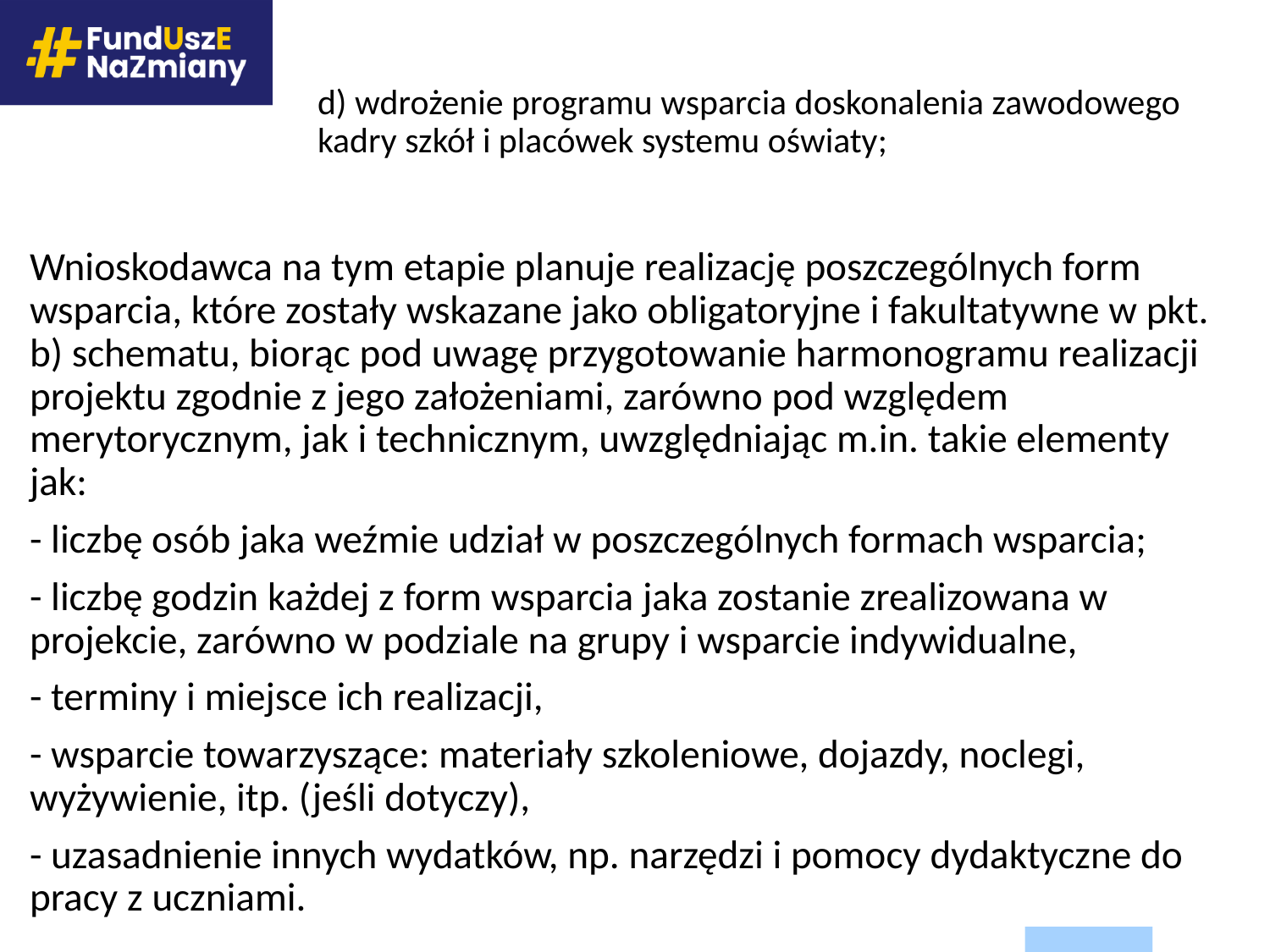

# d) wdrożenie programu wsparcia doskonalenia zawodowego kadry szkół i placówek systemu oświaty;
Wnioskodawca na tym etapie planuje realizację poszczególnych form wsparcia, które zostały wskazane jako obligatoryjne i fakultatywne w pkt. b) schematu, biorąc pod uwagę przygotowanie harmonogramu realizacji projektu zgodnie z jego założeniami, zarówno pod względem merytorycznym, jak i technicznym, uwzględniając m.in. takie elementy jak:
- liczbę osób jaka weźmie udział w poszczególnych formach wsparcia;
- liczbę godzin każdej z form wsparcia jaka zostanie zrealizowana w projekcie, zarówno w podziale na grupy i wsparcie indywidualne,
- terminy i miejsce ich realizacji,
- wsparcie towarzyszące: materiały szkoleniowe, dojazdy, noclegi, wyżywienie, itp. (jeśli dotyczy),
- uzasadnienie innych wydatków, np. narzędzi i pomocy dydaktyczne do pracy z uczniami.